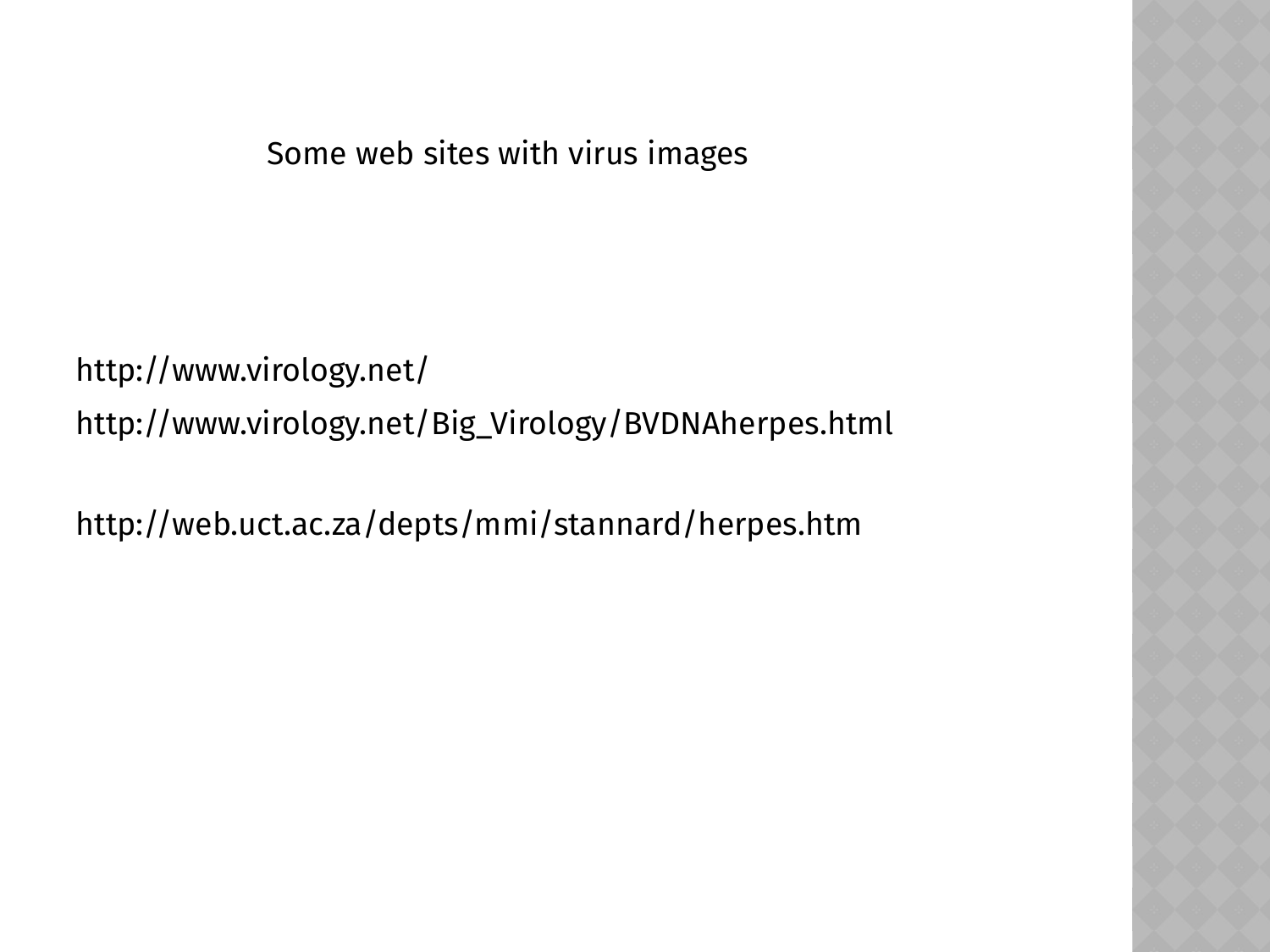

Some web sites with virus images
http://www.virology.net/
http://www.virology.net/Big_Virology/BVDNAherpes.html
http://web.uct.ac.za/depts/mmi/stannard/herpes.htm